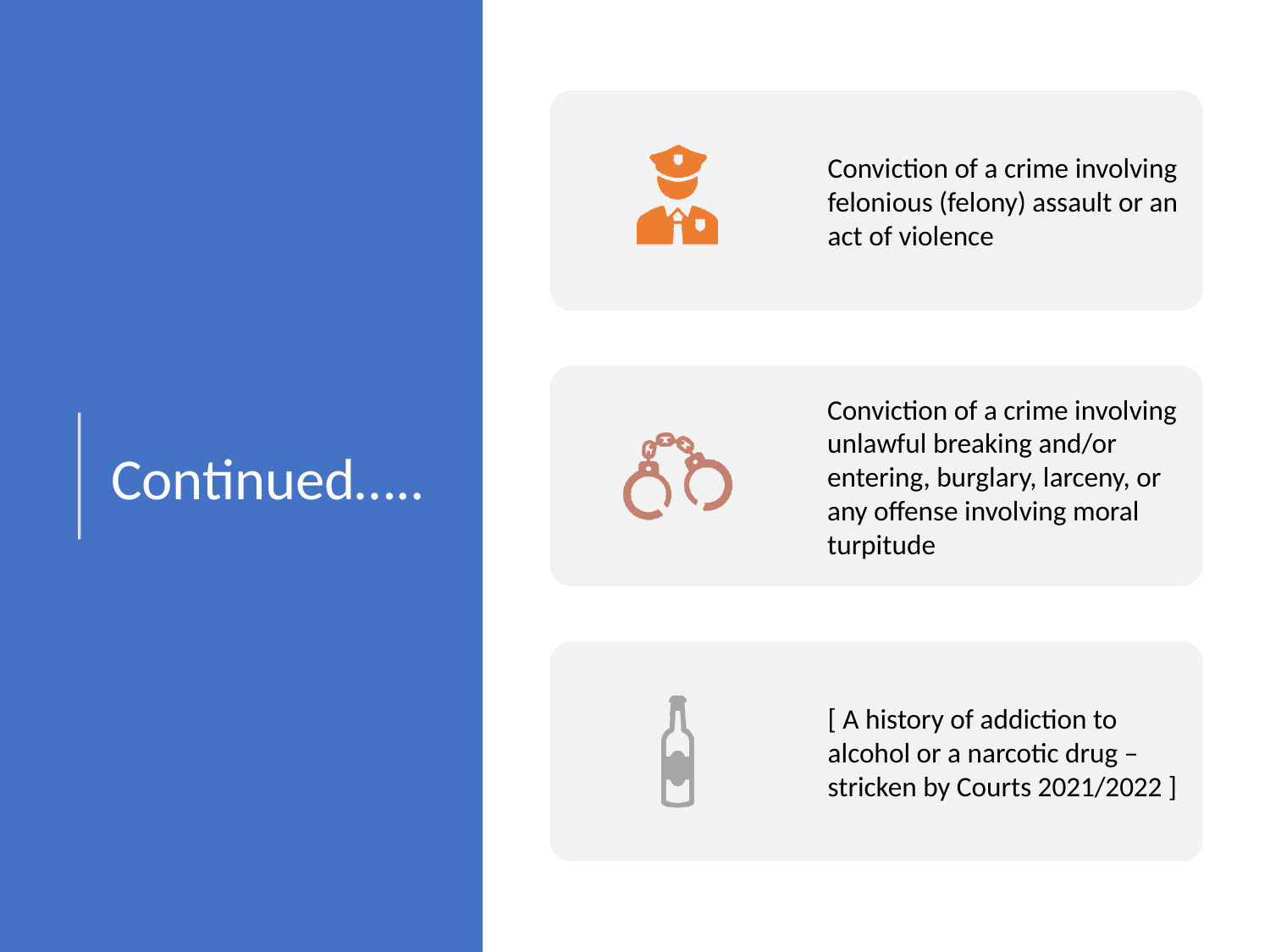

Conviction of a crime involving felonious (felony) assault or an act of violence
Conviction of a crime involving unlawful breaking and/or entering, burglary, larceny, or any offense involving moral turpitude
[ A history of addiction to alcohol or a narcotic drug – stricken by Courts 2021/2022 ]
# Continued…..